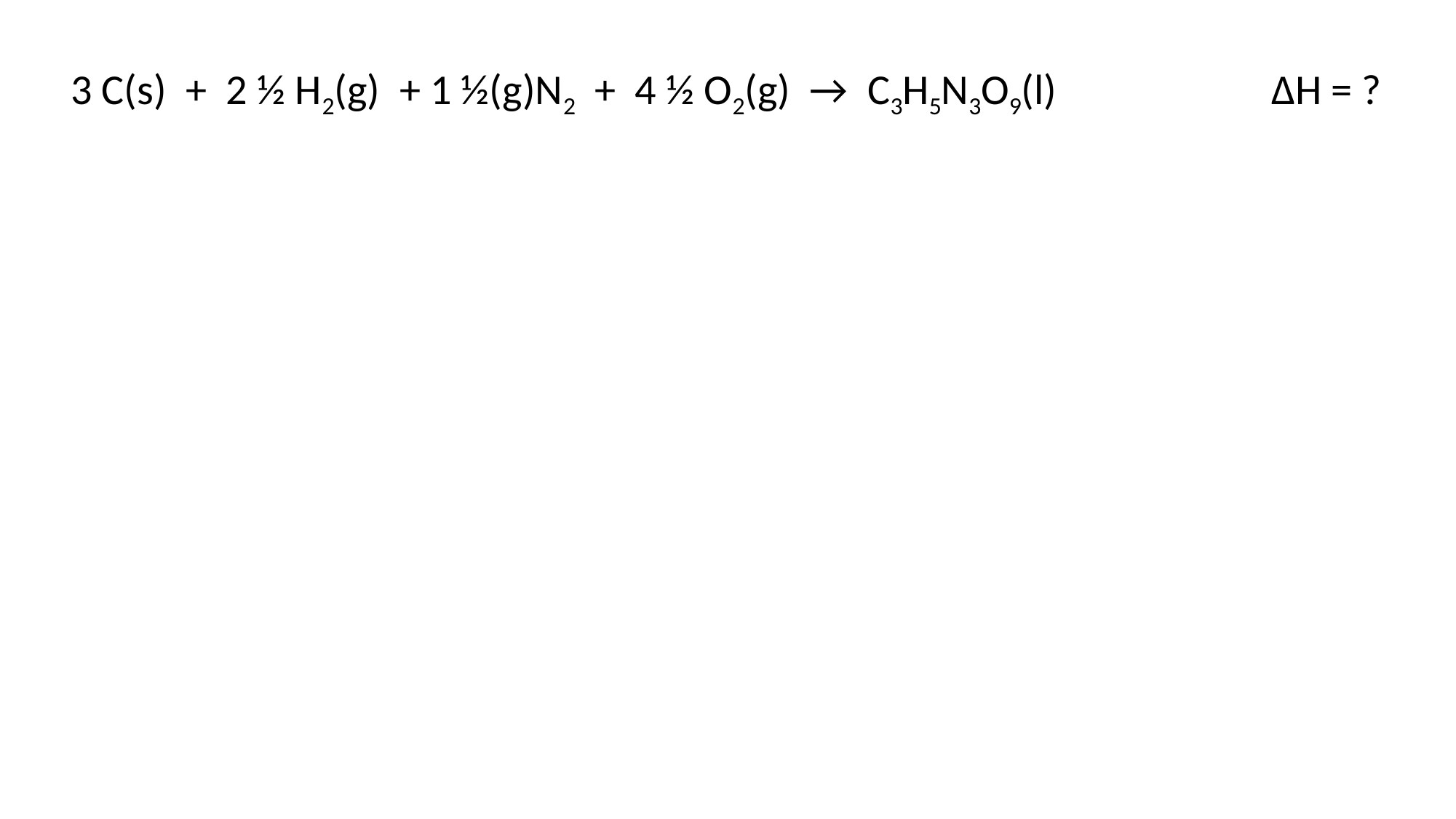

3 C(s)  +  2 ½ H2(g)  + 1 ½(g)N2  +  4 ½ O2(g)  →  C3H5N3O9(l)		ΔH = ?